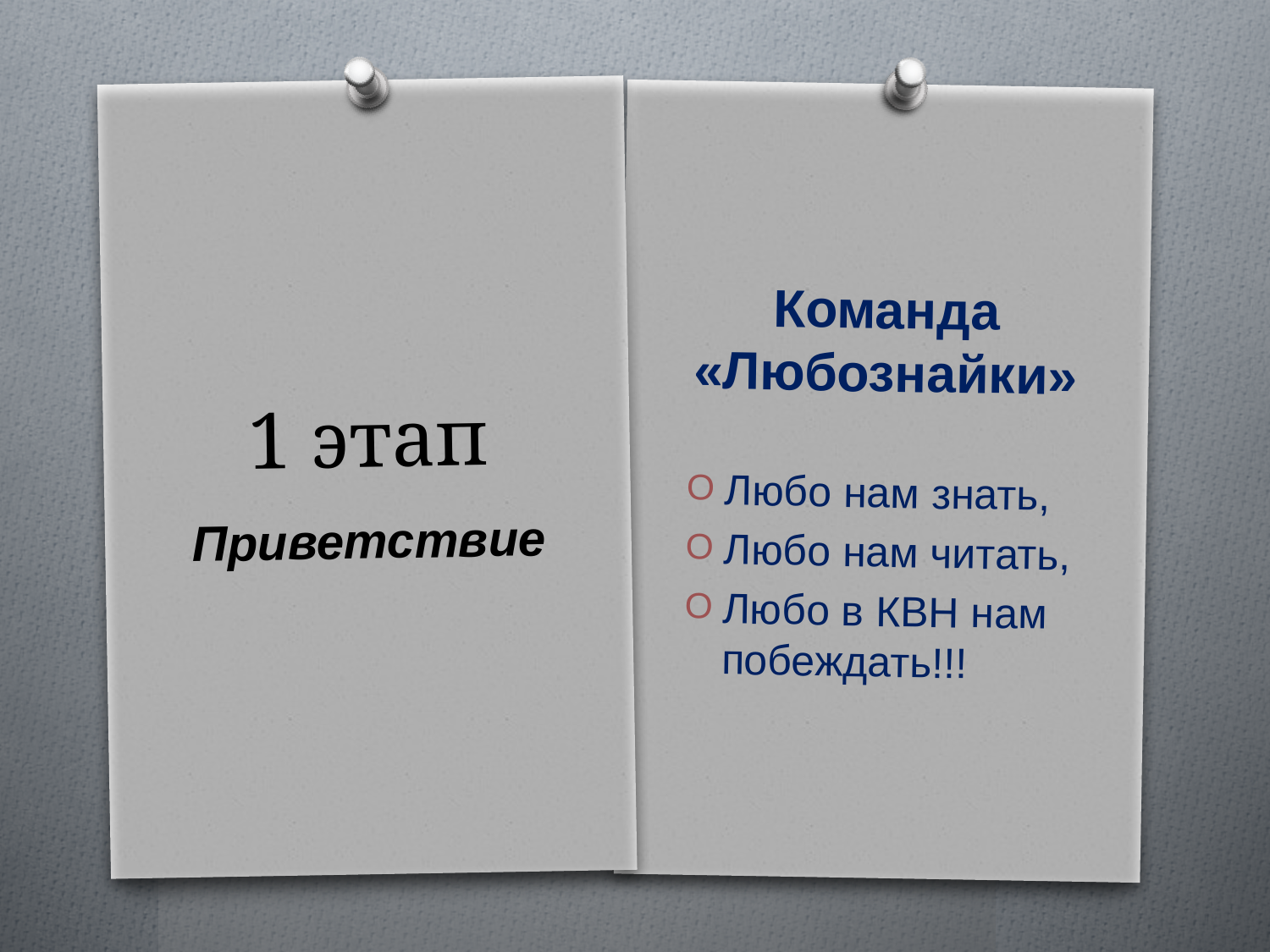

Команда «Любознайки»

Любо нам знать,
Любо нам читать,
Любо в КВН нам побеждать!!!
# 1 этап
Приветствие